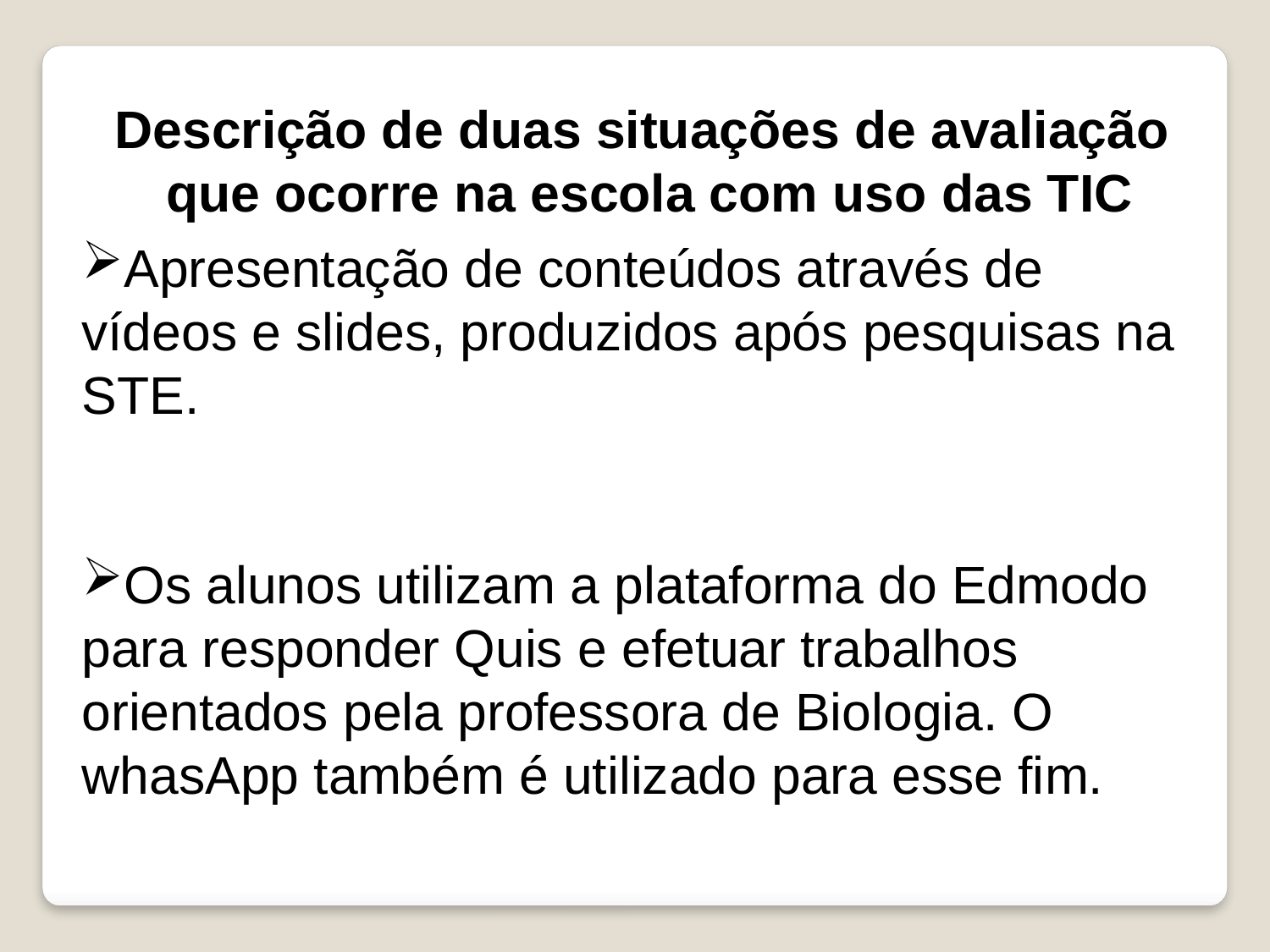

Descrição de duas situações de avaliação
que ocorre na escola com uso das TIC
Apresentação de conteúdos através de vídeos e slides, produzidos após pesquisas na STE.

Os alunos utilizam a plataforma do Edmodo para responder Quis e efetuar trabalhos orientados pela professora de Biologia. O whasApp também é utilizado para esse fim.